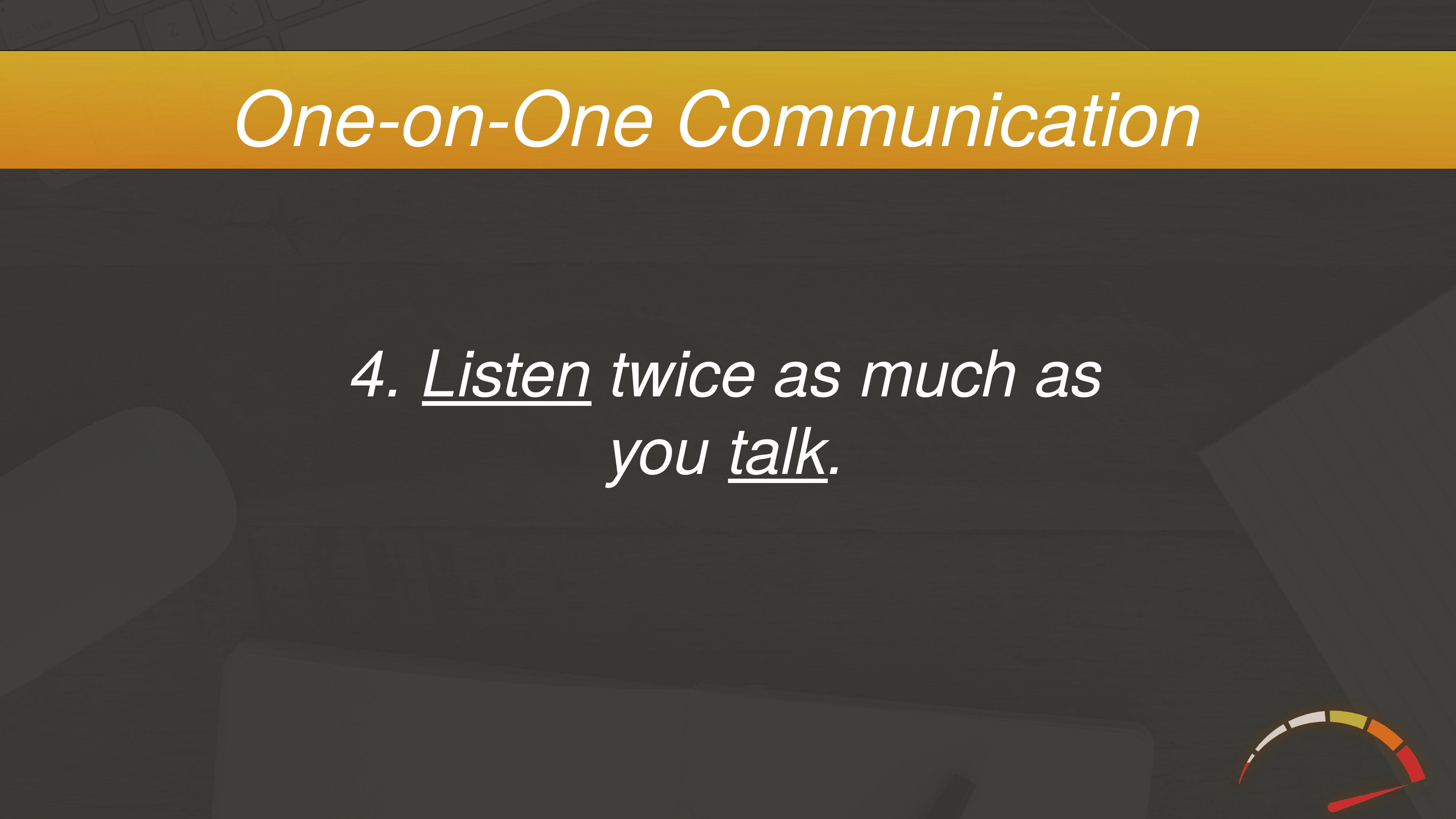

One-on-One Communication
4. Listen twice as much as
you talk.